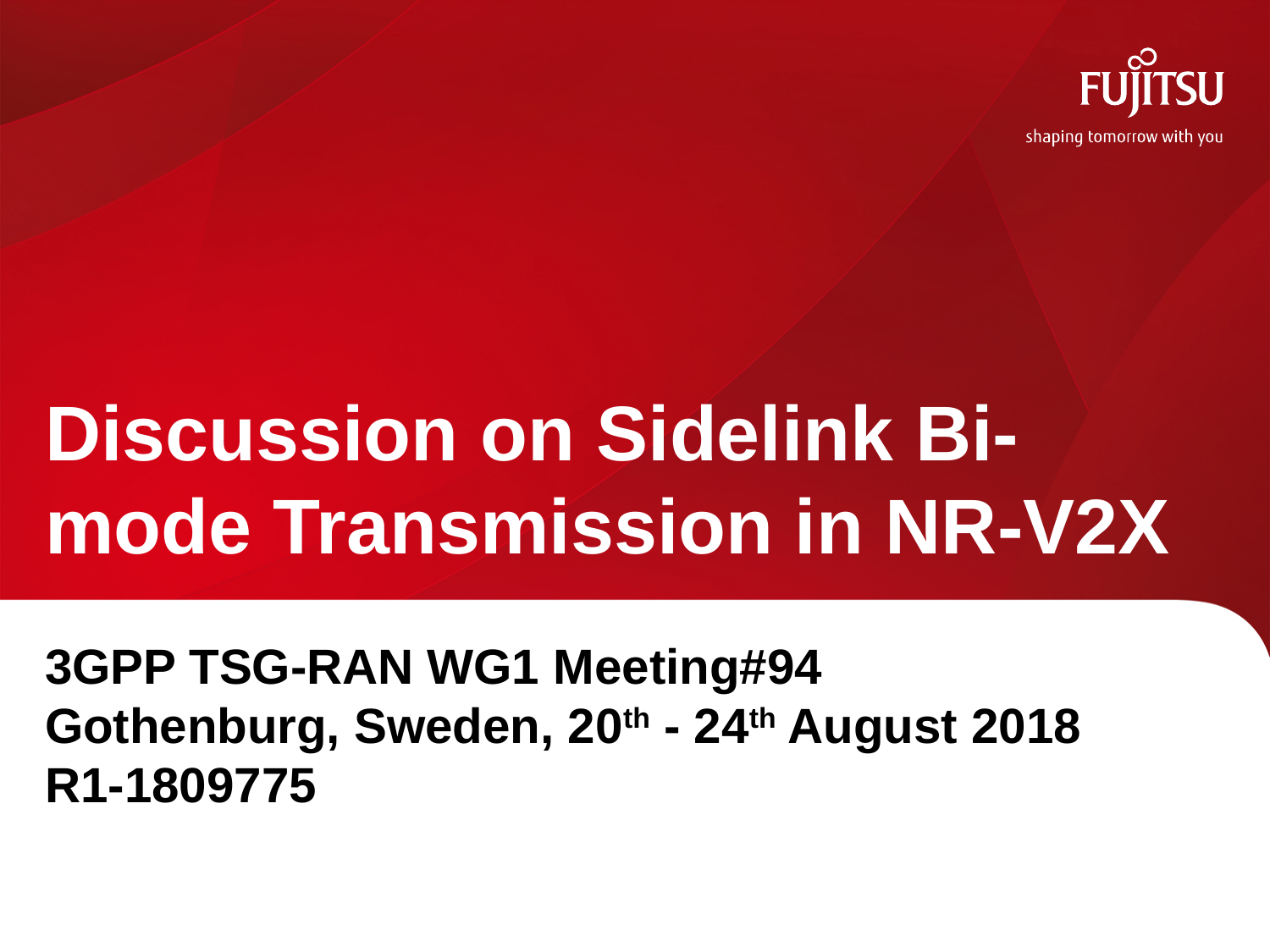

# Discussion on Sidelink Bi-mode Transmission in NR-V2X
3GPP TSG-RAN WG1 Meeting#94
Gothenburg, Sweden, 20th - 24th August 2018
R1-1809775